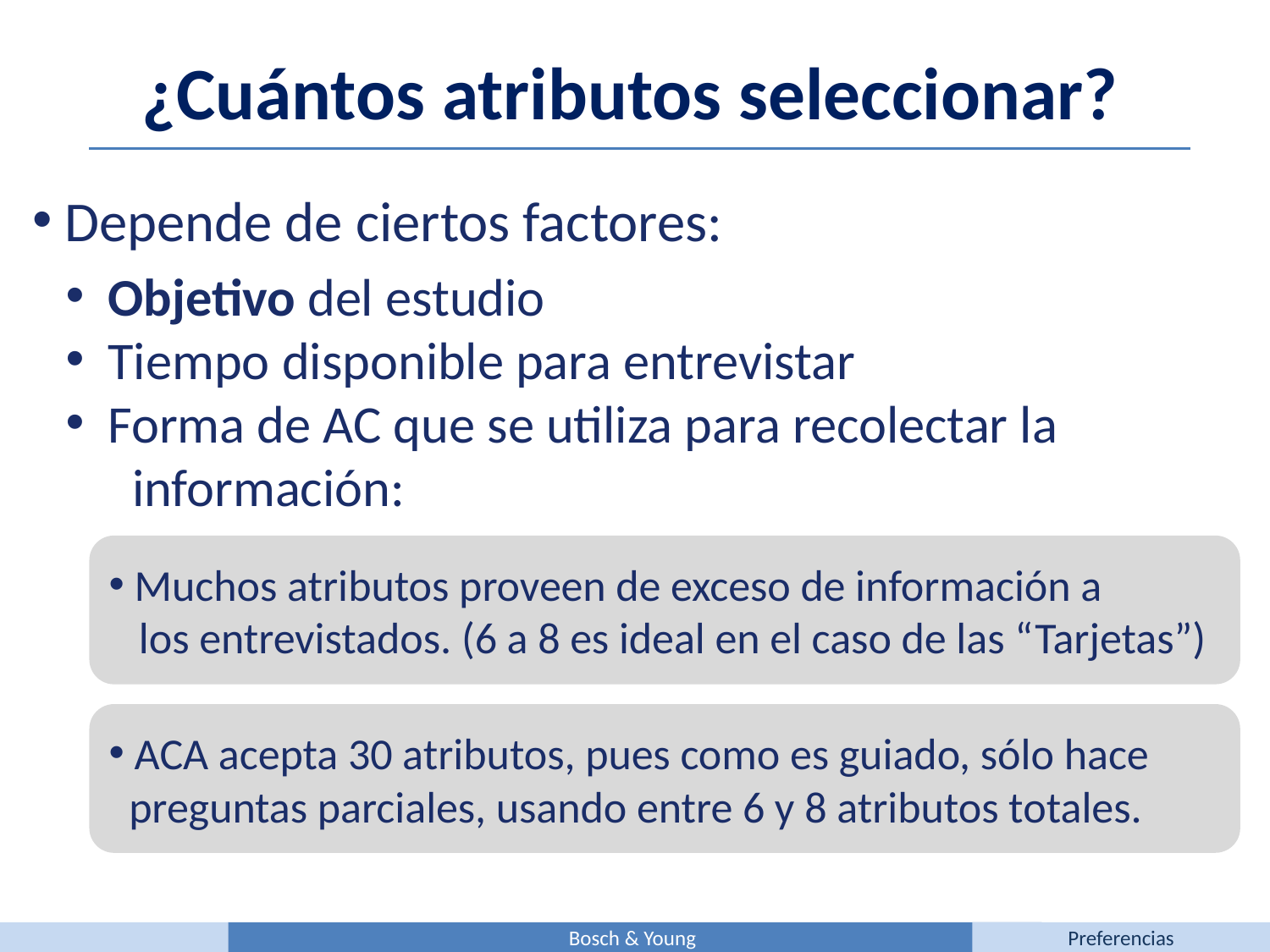

¿Cuántos atributos seleccionar?
 Depende de ciertos factores:

 Objetivo del estudio
 Tiempo disponible para entrevistar
 Forma de AC que se utiliza para recolectar la
   información:
 Muchos atributos proveen de exceso de información a
   los entrevistados. (6 a 8 es ideal en el caso de las “Tarjetas”)
 ACA acepta 30 atributos, pues como es guiado, sólo hace
  preguntas parciales, usando entre 6 y 8 atributos totales.

Bosch & Young
Preferencias